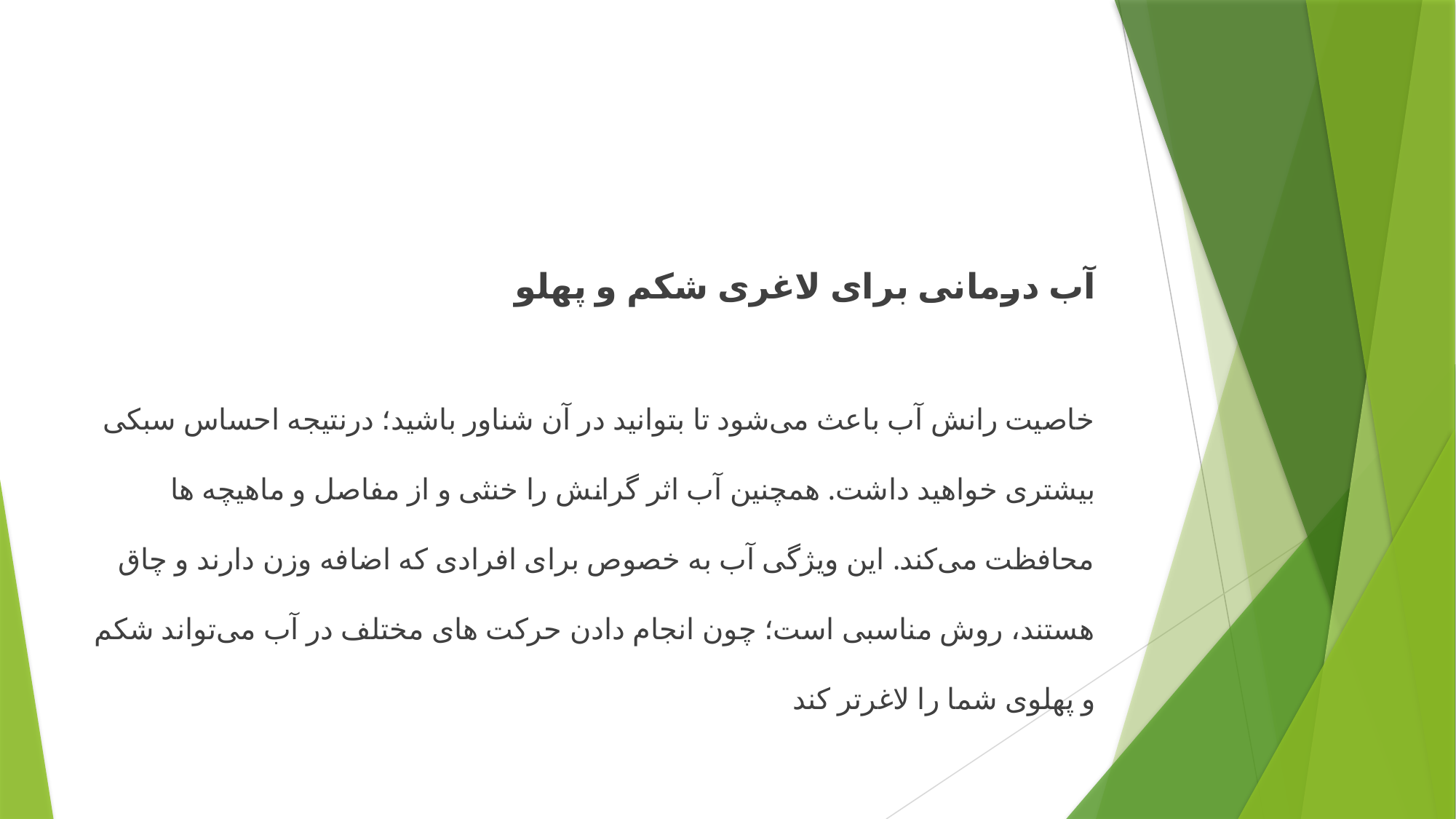

آب درمانی برای لاغری شکم و پهلو

خاصیت رانش آب باعث می‌شود تا بتوانید در آن شناور باشید؛ درنتیجه احساس سبکی بیشتری خواهید داشت. همچنین آب اثر گرانش را خنثی و از مفاصل و ماهیچه‌ ها محافظت می‌کند. این ویژگی آب به خصوص برای افرادی که اضافه وزن دارند و چاق هستند، روش مناسبی است؛ چون انجام دادن حرکت های مختلف در آب می‌تواند شکم و پهلوی شما را لاغرتر کند